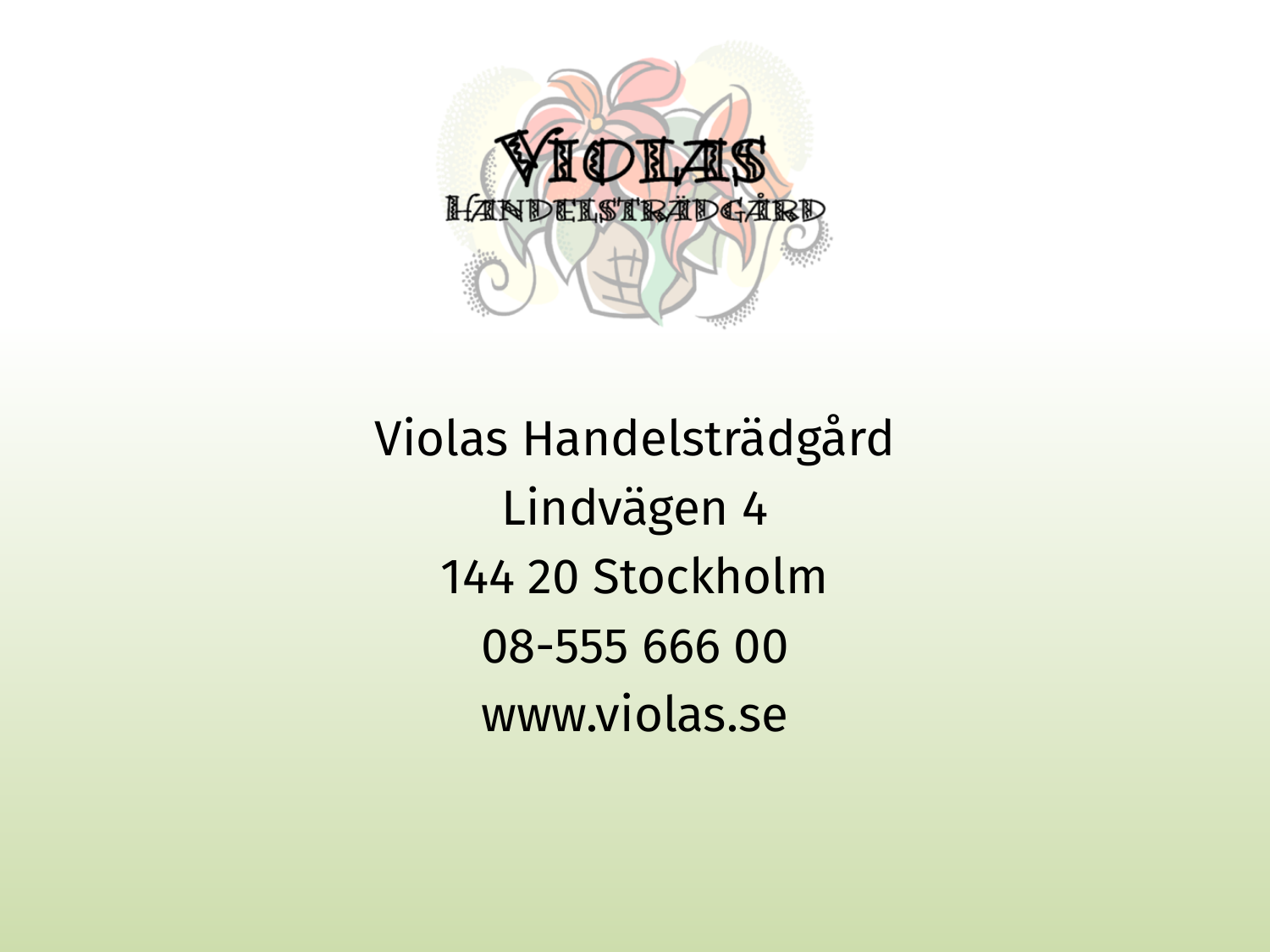

Violas Handelsträdgård
Lindvägen 4
144 20 Stockholm
08-555 666 00
www.violas.se